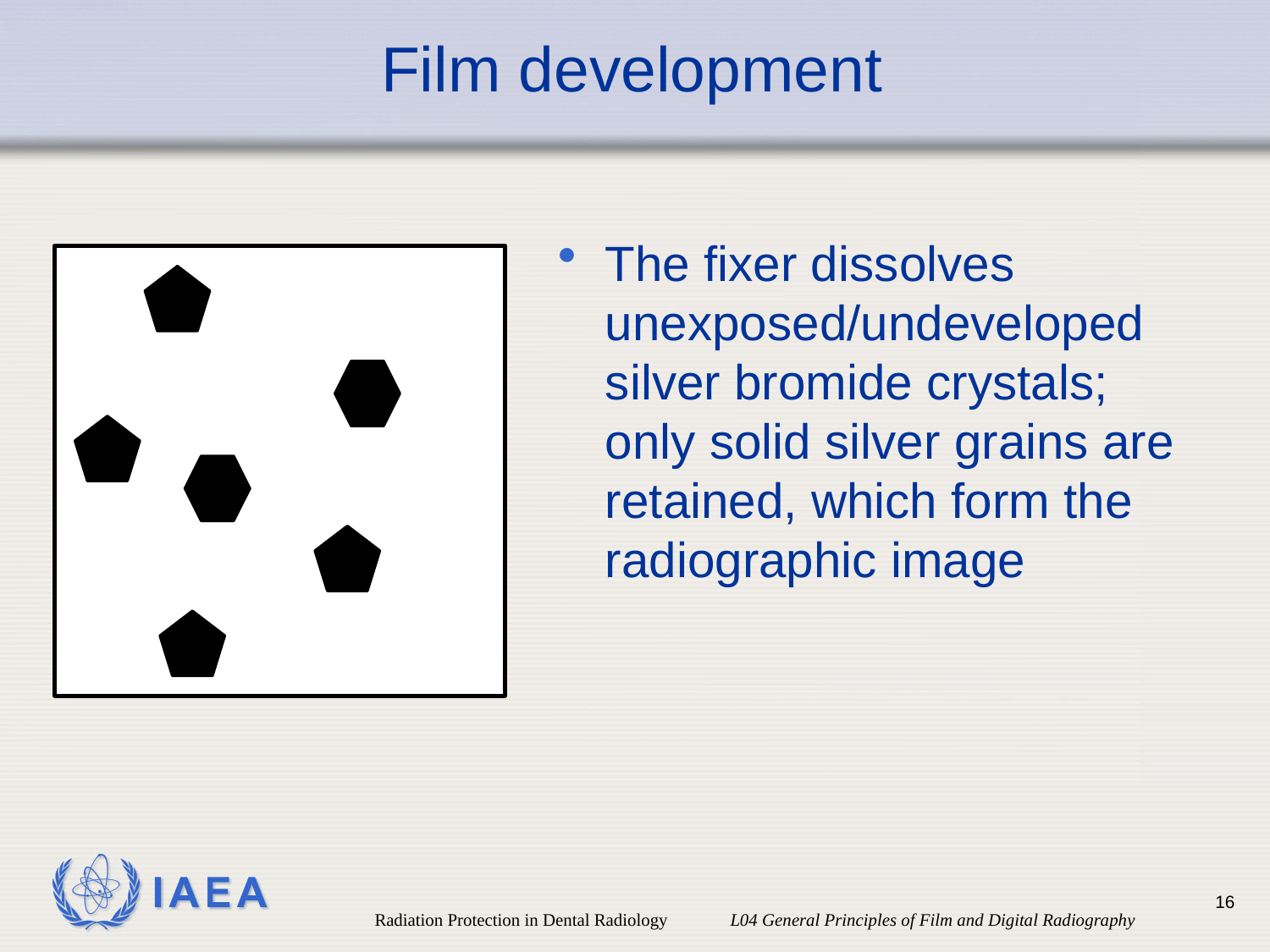

# Film development

The fixer dissolves unexposed/undeveloped silver bromide crystals; only solid silver grains are retained, which form the radiographic image

16
Radiation Protection in Dental Radiology              L04 General Principles of Film and Digital Radiography